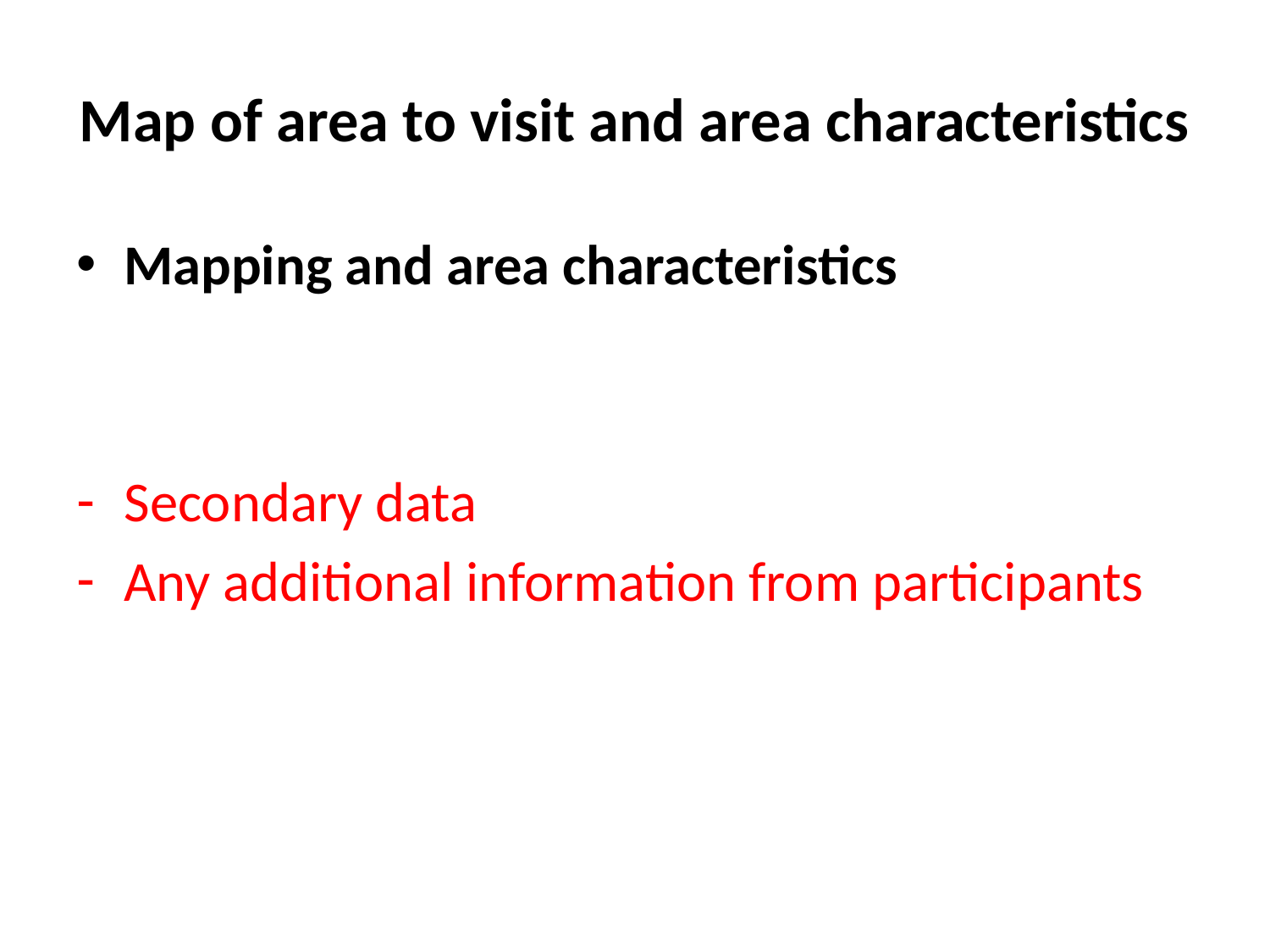

# Map of area to visit and area characteristics
Mapping and area characteristics

Secondary data
Any additional information from participants